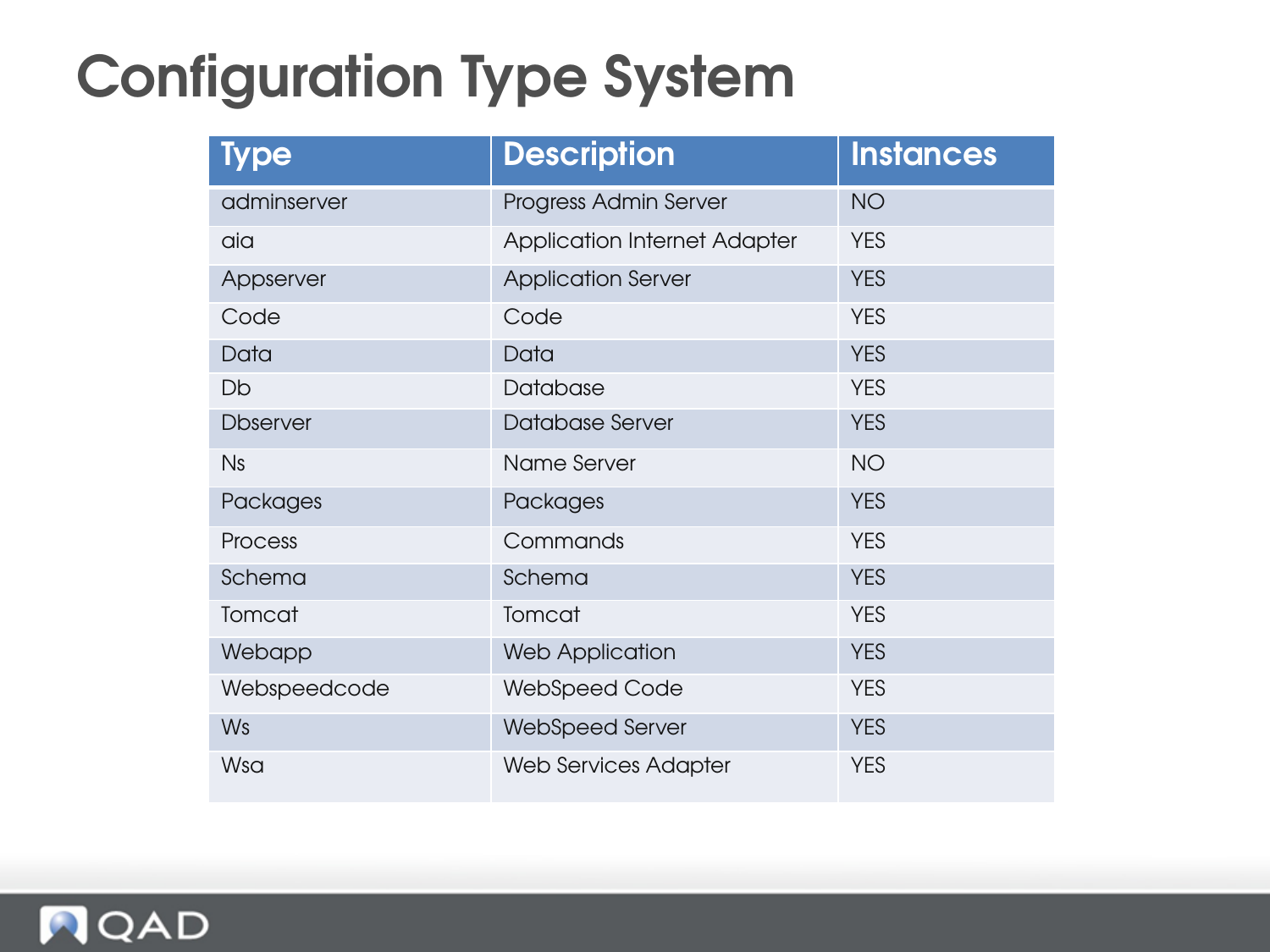

# Configuration Type System
| Type | Description | Instances |
| --- | --- | --- |
| adminserver | Progress Admin Server | NO |
| aia | Application Internet Adapter | YES |
| Appserver | Application Server | YES |
| Code | Code | YES |
| Data | Data | YES |
| Db | Database | YES |
| Dbserver | Database Server | YES |
| Ns | Name Server | NO |
| Packages | Packages | YES |
| Process | Commands | YES |
| Schema | Schema | YES |
| Tomcat | Tomcat | YES |
| Webapp | Web Application | YES |
| Webspeedcode | WebSpeed Code | YES |
| Ws | WebSpeed Server | YES |
| Wsa | Web Services Adapter | YES |